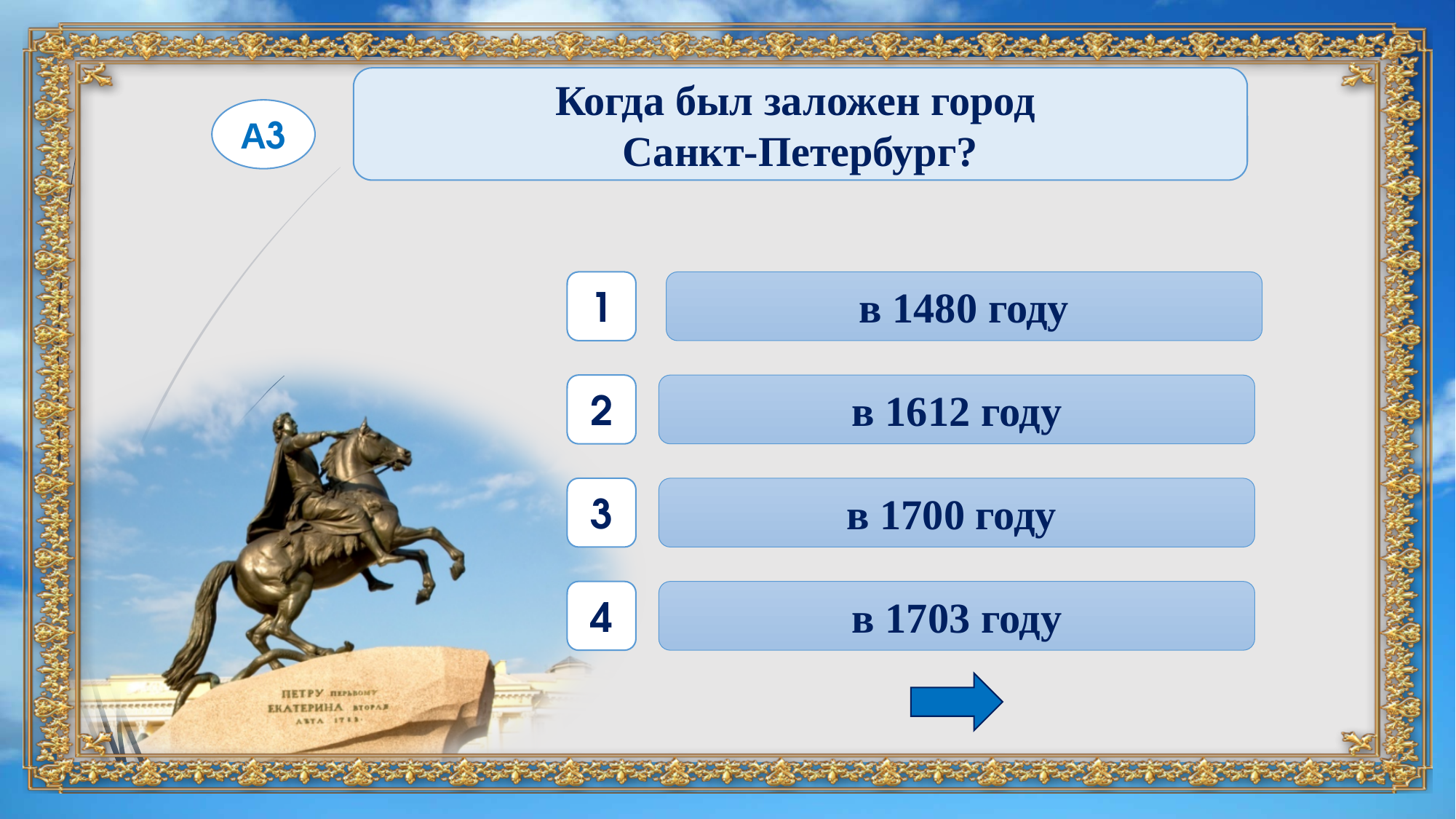

Когда был заложен город
Санкт-Петербург?
А3
1
в 1480 году
2
в 1612 году
3
в 1700 году
4
в 1703 году